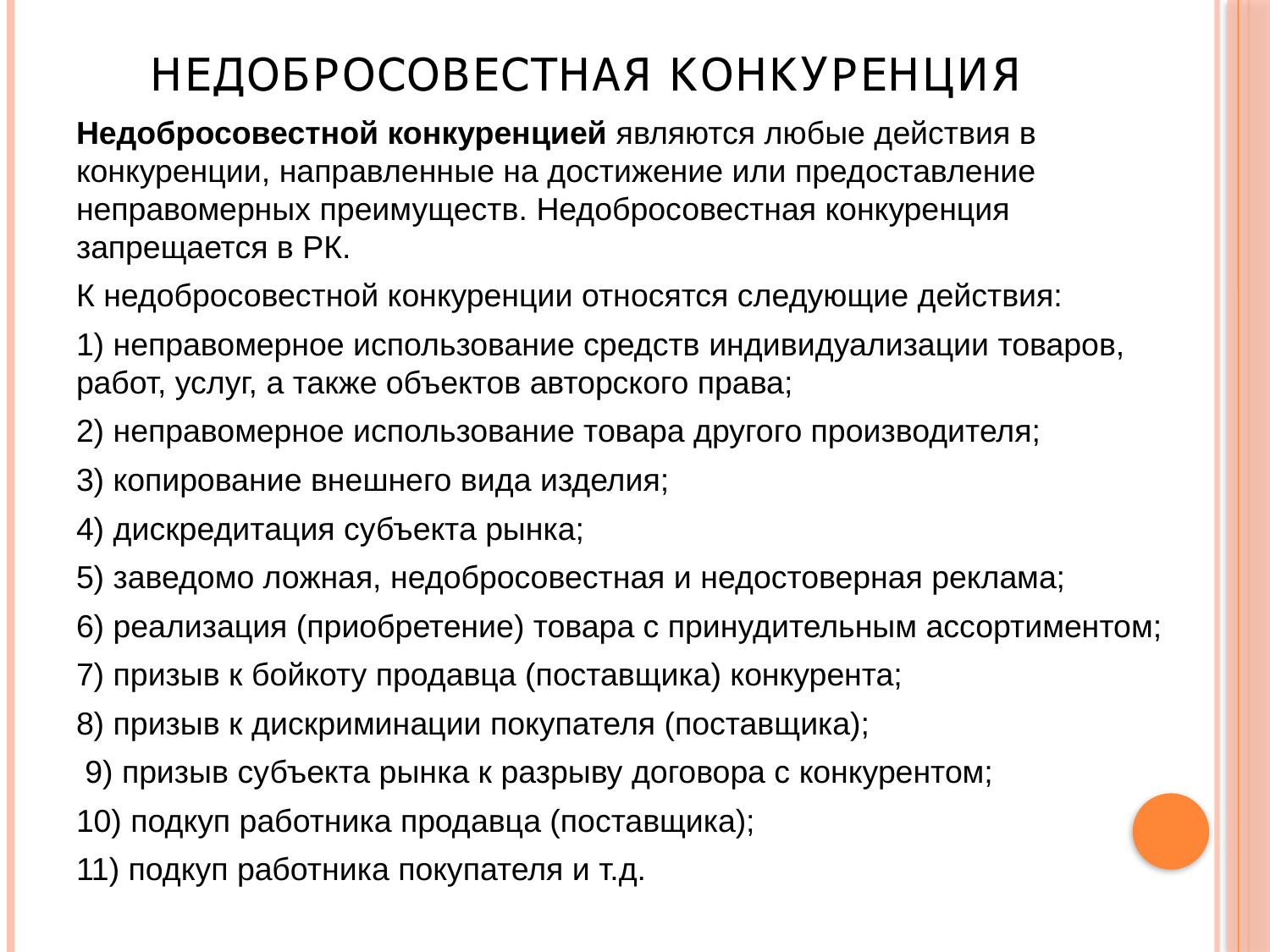

# недобросовестная конкуренция
Недобросовестной конкуренцией являются любые действия в конкуренции, направленные на достижение или предоставление неправомерных преимуществ. Недобросовестная конкуренция запрещается в РК.
К недобросовестной конкуренции относятся следующие действия:
1) неправомерное использование средств индивидуализации товаров, работ, услуг, а также объектов авторского права;
2) неправомерное использование товара другого производителя;
3) копирование внешнего вида изделия;
4) дискредитация субъекта рынка;
5) заведомо ложная, недобросовестная и недостоверная реклама;
6) реализация (приобретение) товара с принудительным ассортиментом;
7) призыв к бойкоту продавца (поставщика) конкурента;
8) призыв к дискриминации покупателя (поставщика);
 9) призыв субъекта рынка к разрыву договора с конкурентом;
10) подкуп работника продавца (поставщика);
11) подкуп работника покупателя и т.д.